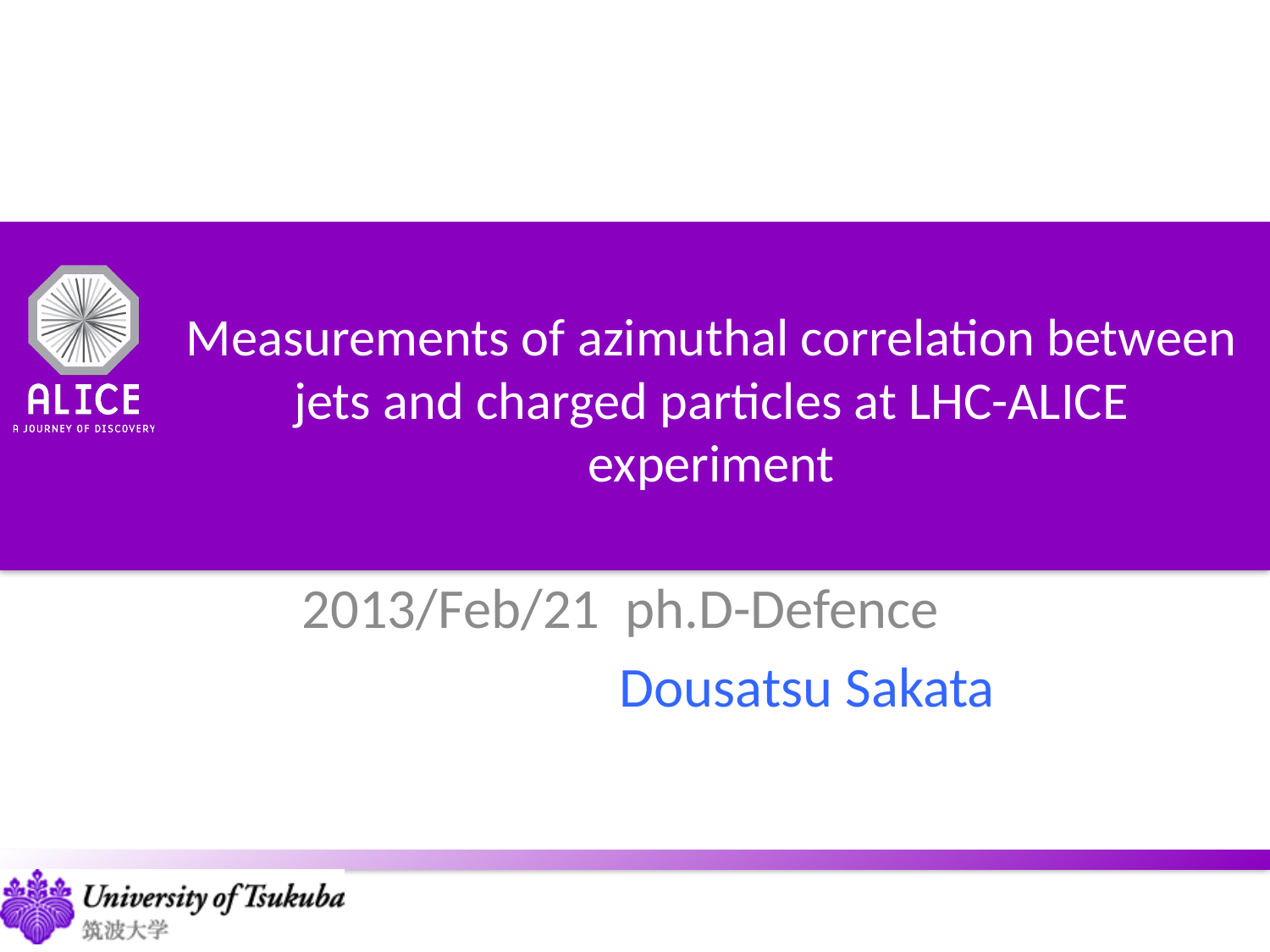

# Measurements of azimuthal correlation between jets and charged particles at LHC-ALICE experiment
2013/Feb/21  ph.D-Defence
                         Dousatsu Sakata